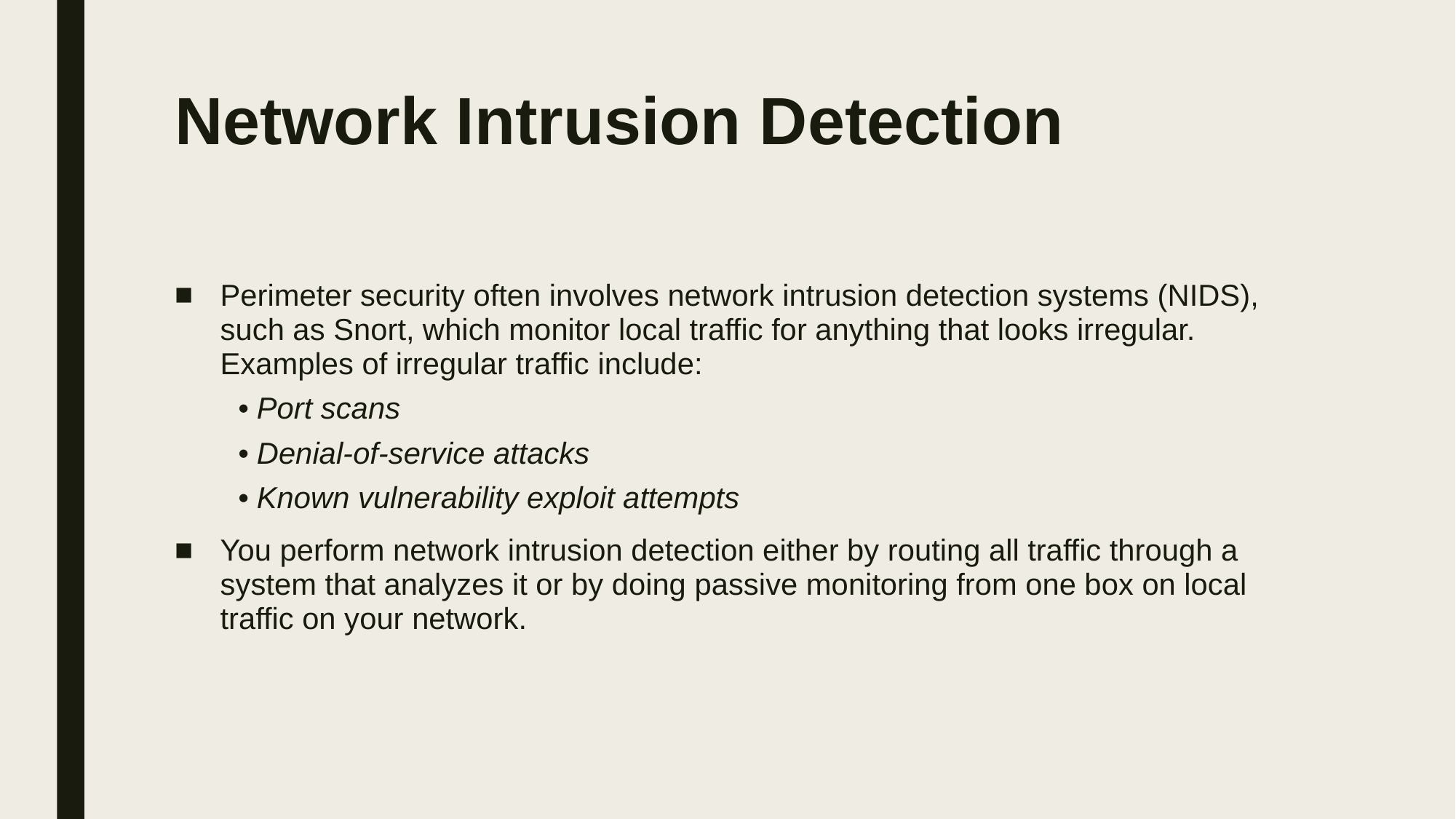

# Network Intrusion Detection
Perimeter security often involves network intrusion detection systems (NIDS), such as Snort, which monitor local traffic for anything that looks irregular. Examples of irregular traffic include:
• Port scans
• Denial-of-service attacks
• Known vulnerability exploit attempts
You perform network intrusion detection either by routing all traffic through a system that analyzes it or by doing passive monitoring from one box on local traffic on your network.